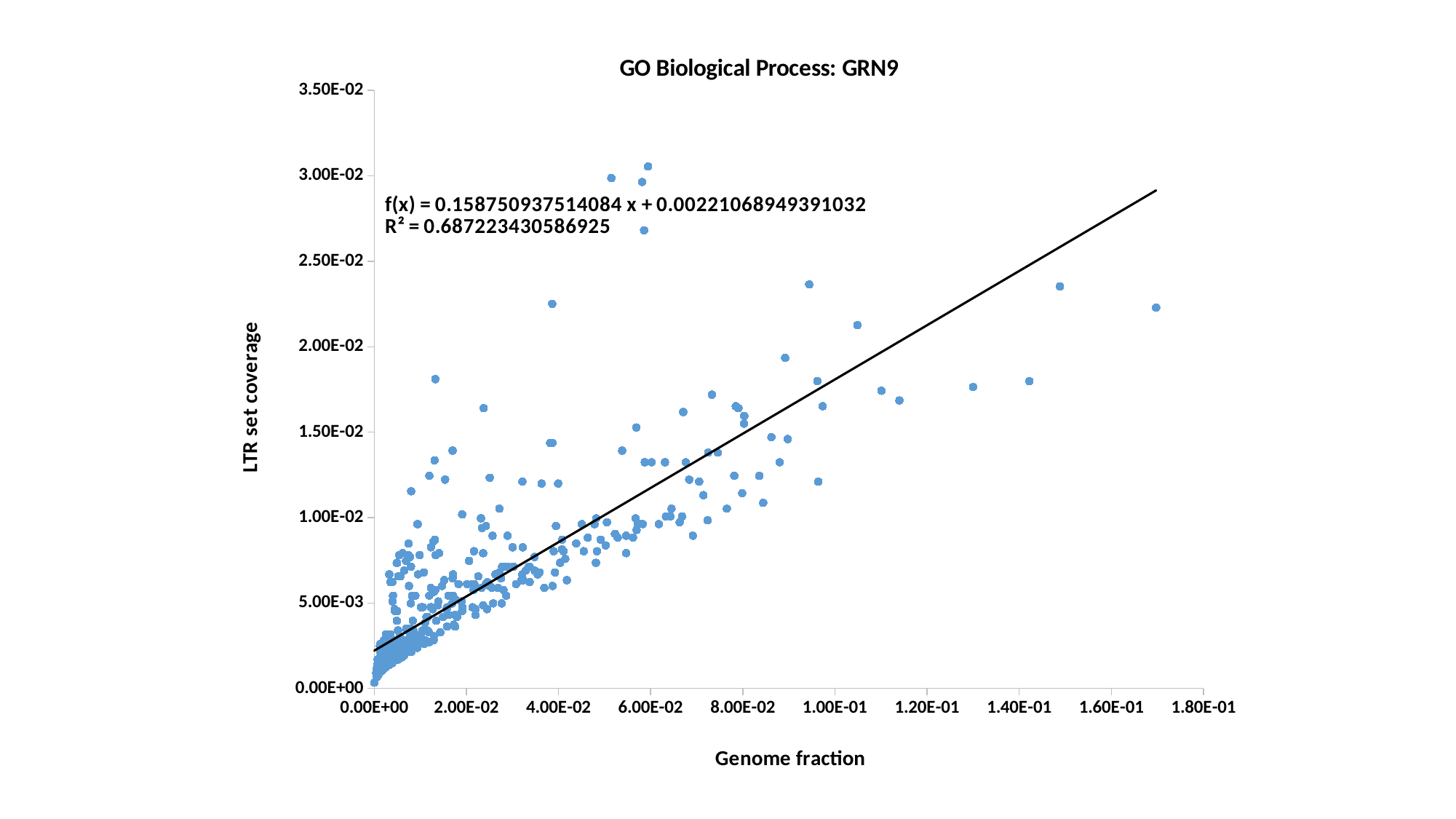

### Chart: GO Biological Process: GRN9

| Category | LTR fraction |
|---|---|